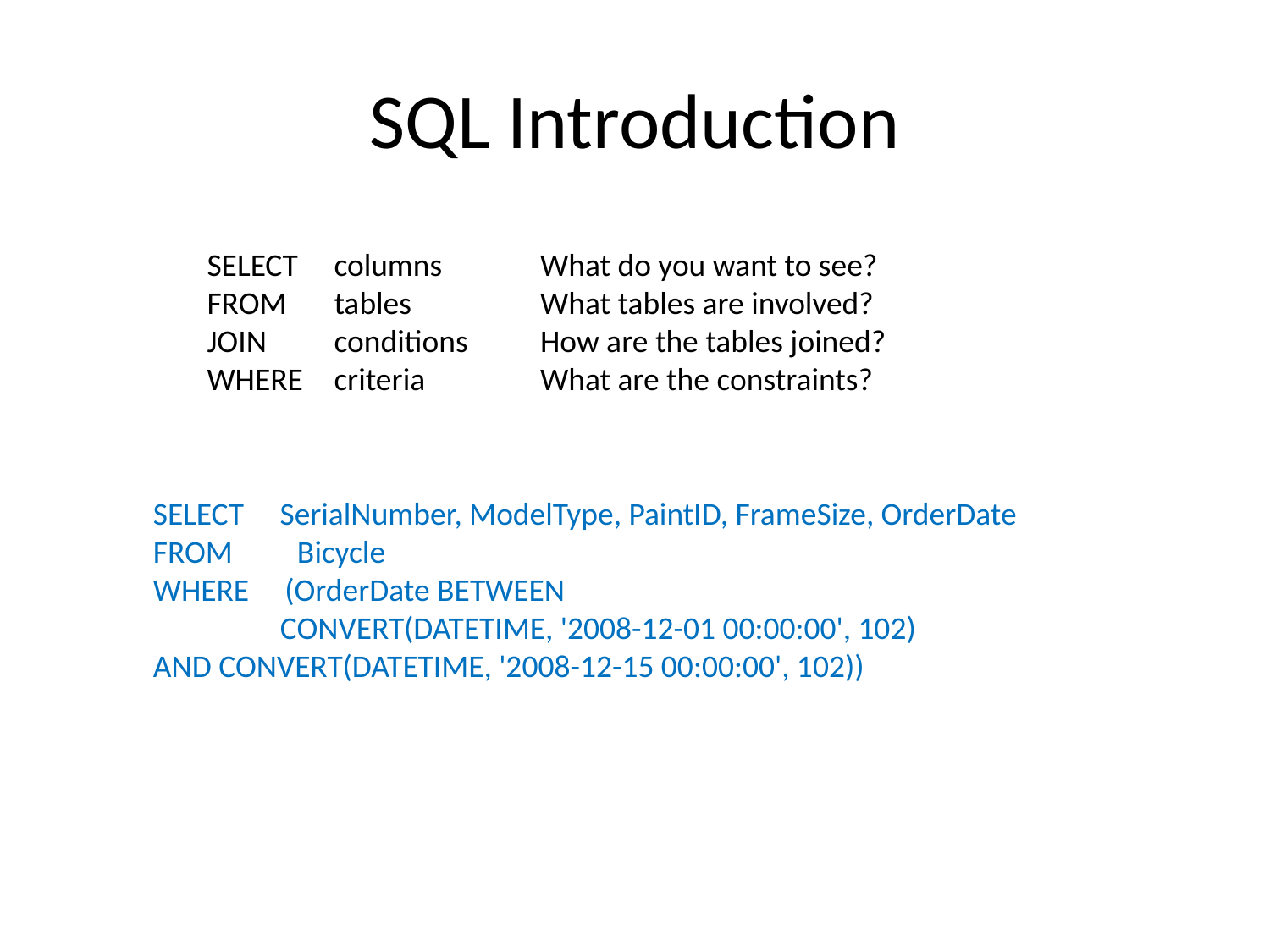

# SQL Introduction
SELECT	columns	What do you want to see?
FROM	tables	What tables are involved?
JOIN	conditions	How are the tables joined?
WHERE	criteria	What are the constraints?
SELECT     SerialNumber, ModelType, PaintID, FrameSize, OrderDate
FROM         Bicycle
WHERE     (OrderDate BETWEEN
	CONVERT(DATETIME, '2008-12-01 00:00:00', 102) 	AND CONVERT(DATETIME, '2008-12-15 00:00:00', 102))